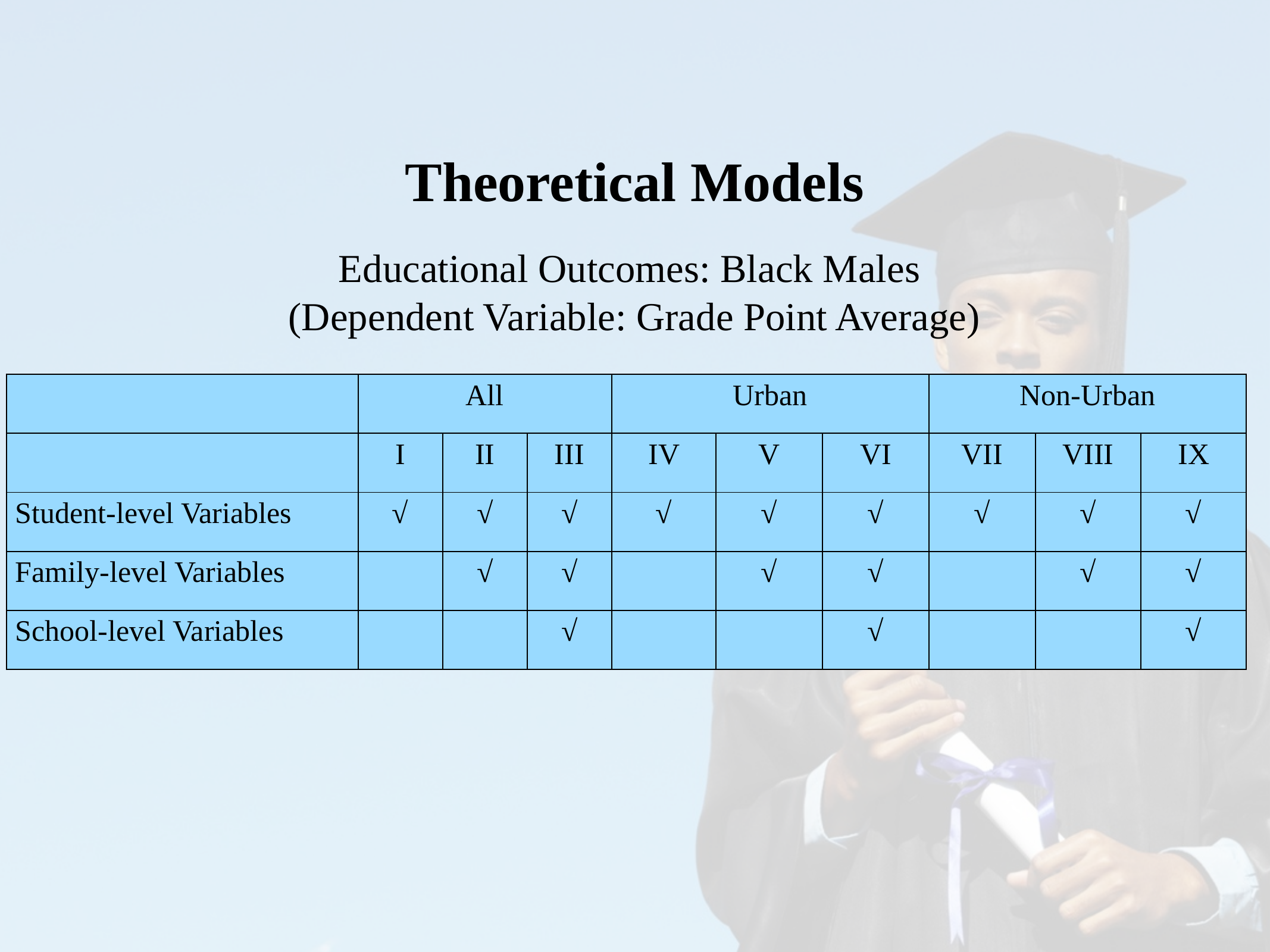

Theoretical Models

Educational Outcomes: Black Males
(Dependent Variable: Grade Point Average)

|  | All |  |  | Urban |  |  | Non-Urban |  |  |
| --- | --- | --- | --- | --- | --- | --- | --- | --- | --- |
|  | I | II | III | IV | V | VI | VII | VIII | IX |
| Student-level Variables | √ | √ | √ | √ | √ | √ | √ | √ | √ |
| Family-level Variables |  | √ | √ |  | √ | √ |  | √ | √ |
| School-level Variables |  |  | √ |  |  | √ |  |  | √ |